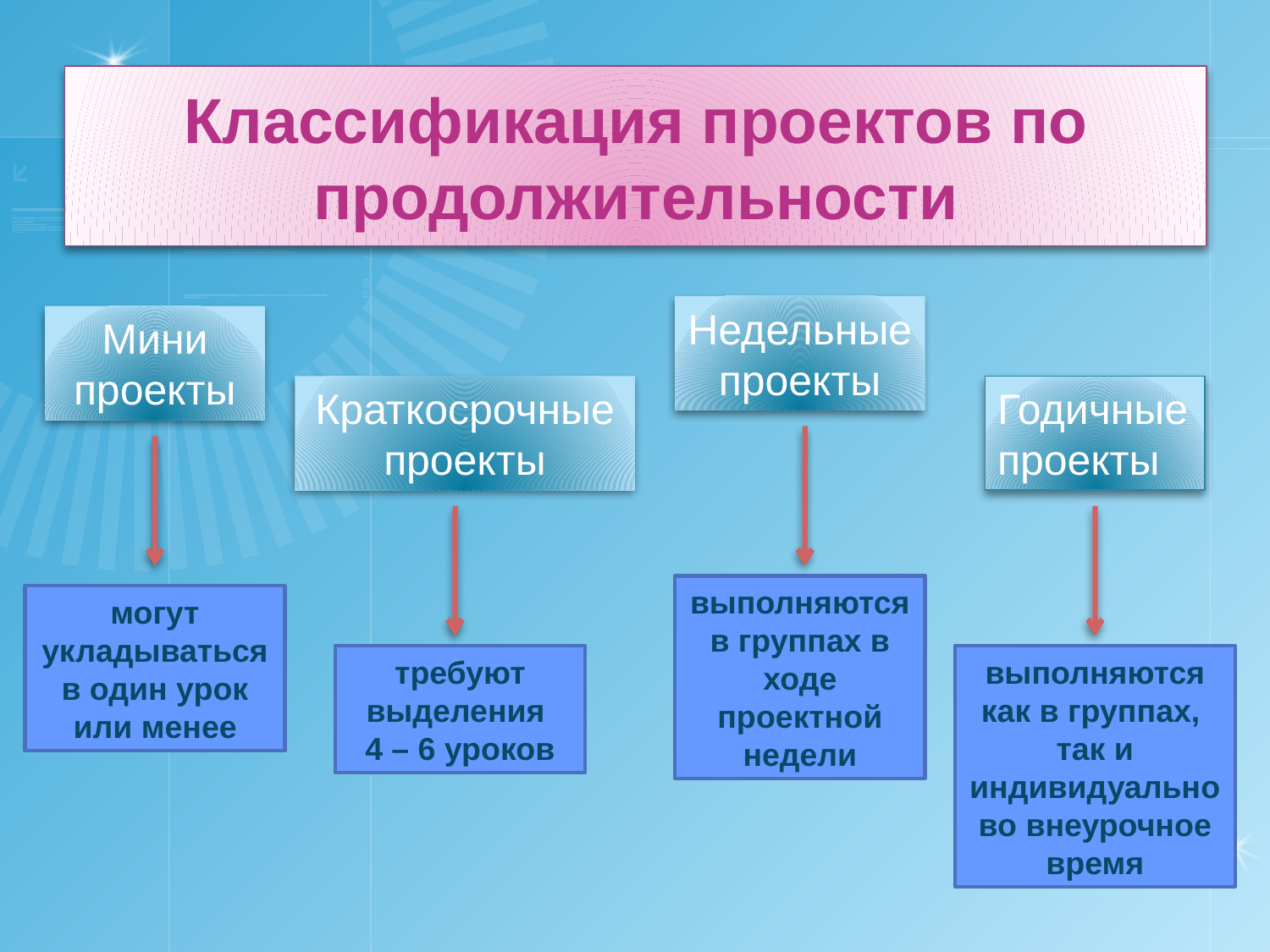

# Классификация проектов по продолжительности
Недельные проекты
Мини проекты
Краткосрочные проекты
Годичные проекты
выполняются в группах в ходе проектной недели
могут укладываться в один урок или менее
требуют выделения
4 – 6 уроков
выполняются как в группах,  так и индивидуально во внеурочное время